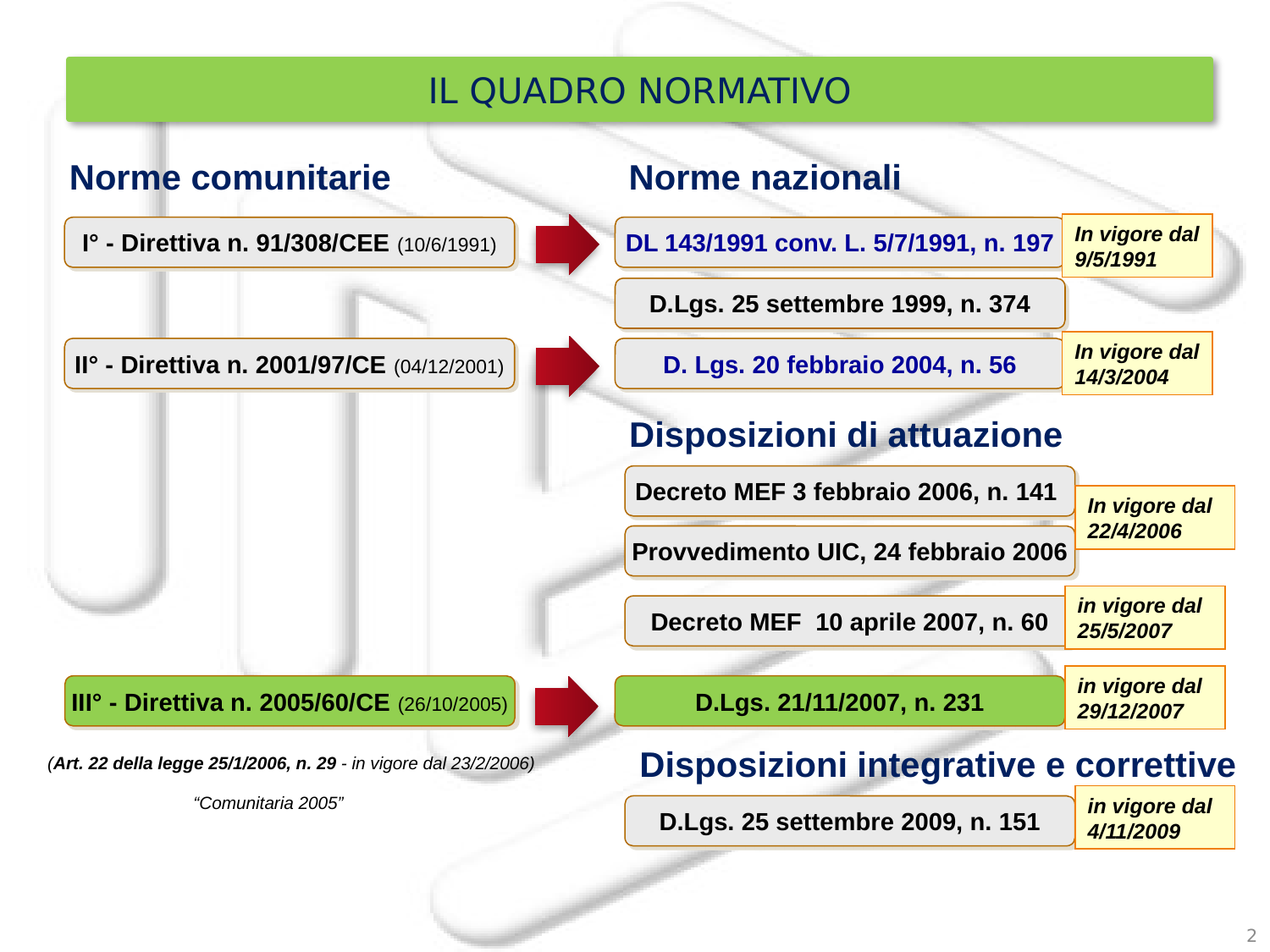

IL QUADRO NORMATIVO
Norme comunitarie
Norme nazionali

In vigore dal
9/5/1991
I° - Direttiva n. 91/308/CEE (10/6/1991)
DL 143/1991 conv. L. 5/7/1991, n. 197
D.Lgs. 25 settembre 1999, n. 374
In vigore dal
14/3/2004

II° - Direttiva n. 2001/97/CE (04/12/2001)
D. Lgs. 20 febbraio 2004, n. 56
Disposizioni di attuazione
Decreto MEF 3 febbraio 2006, n. 141
In vigore dal 22/4/2006
Provvedimento UIC, 24 febbraio 2006
in vigore dal 25/5/2007
Decreto MEF  10 aprile 2007, n. 60
in vigore dal 29/12/2007

III° - Direttiva n. 2005/60/CE (26/10/2005)
D.Lgs. 21/11/2007, n. 231
Disposizioni integrative e correttive
(Art. 22 della legge 25/1/2006, n. 29 - in vigore dal 23/2/2006)
 “Comunitaria 2005”
in vigore dal 4/11/2009
D.Lgs. 25 settembre 2009, n. 151
2